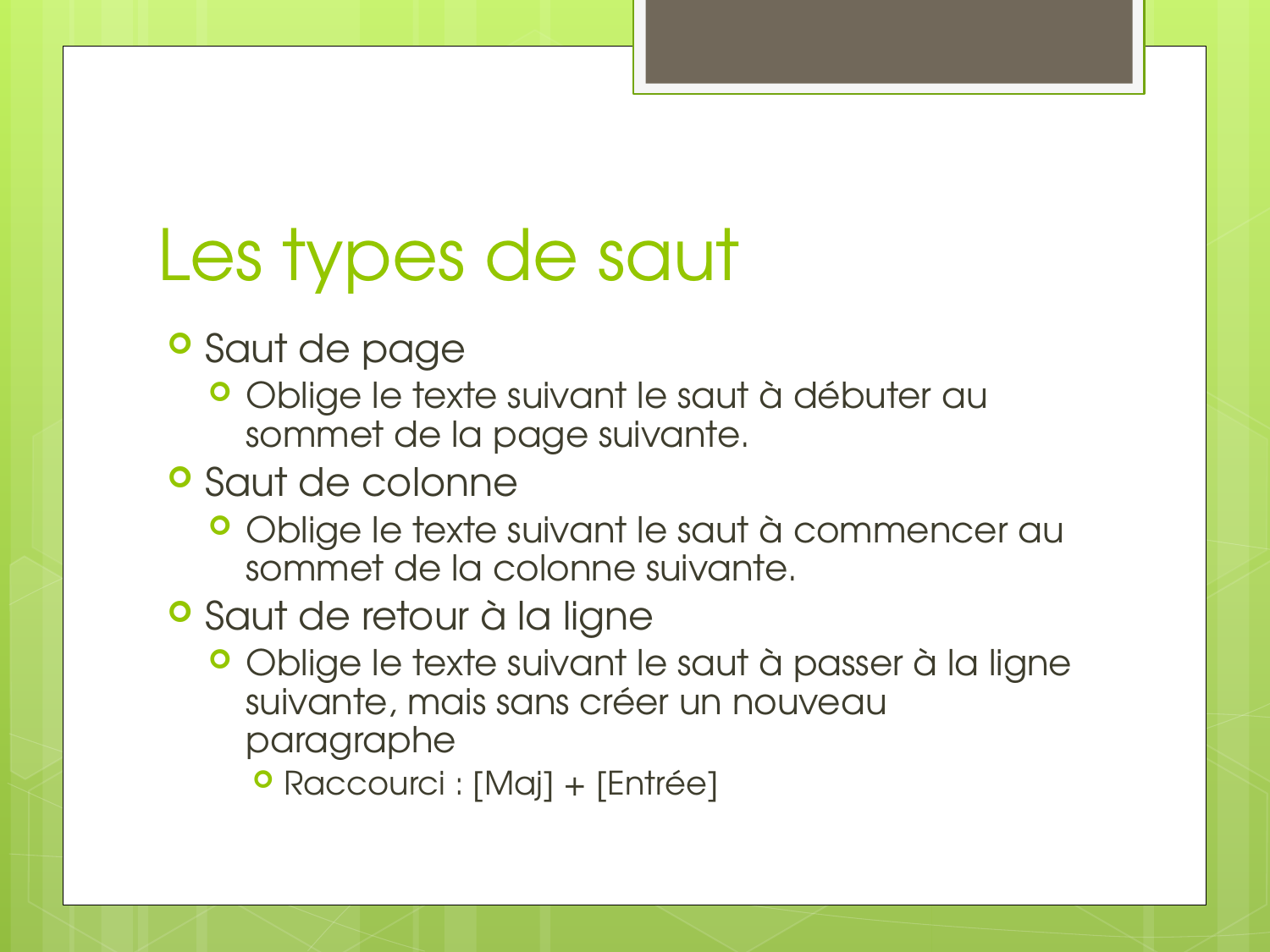

# Les types de saut
Saut de page
Oblige le texte suivant le saut à débuter au sommet de la page suivante.
Saut de colonne
Oblige le texte suivant le saut à commencer au sommet de la colonne suivante.
Saut de retour à la ligne
Oblige le texte suivant le saut à passer à la ligne suivante, mais sans créer un nouveau paragraphe
Raccourci : [Maj] + [Entrée]